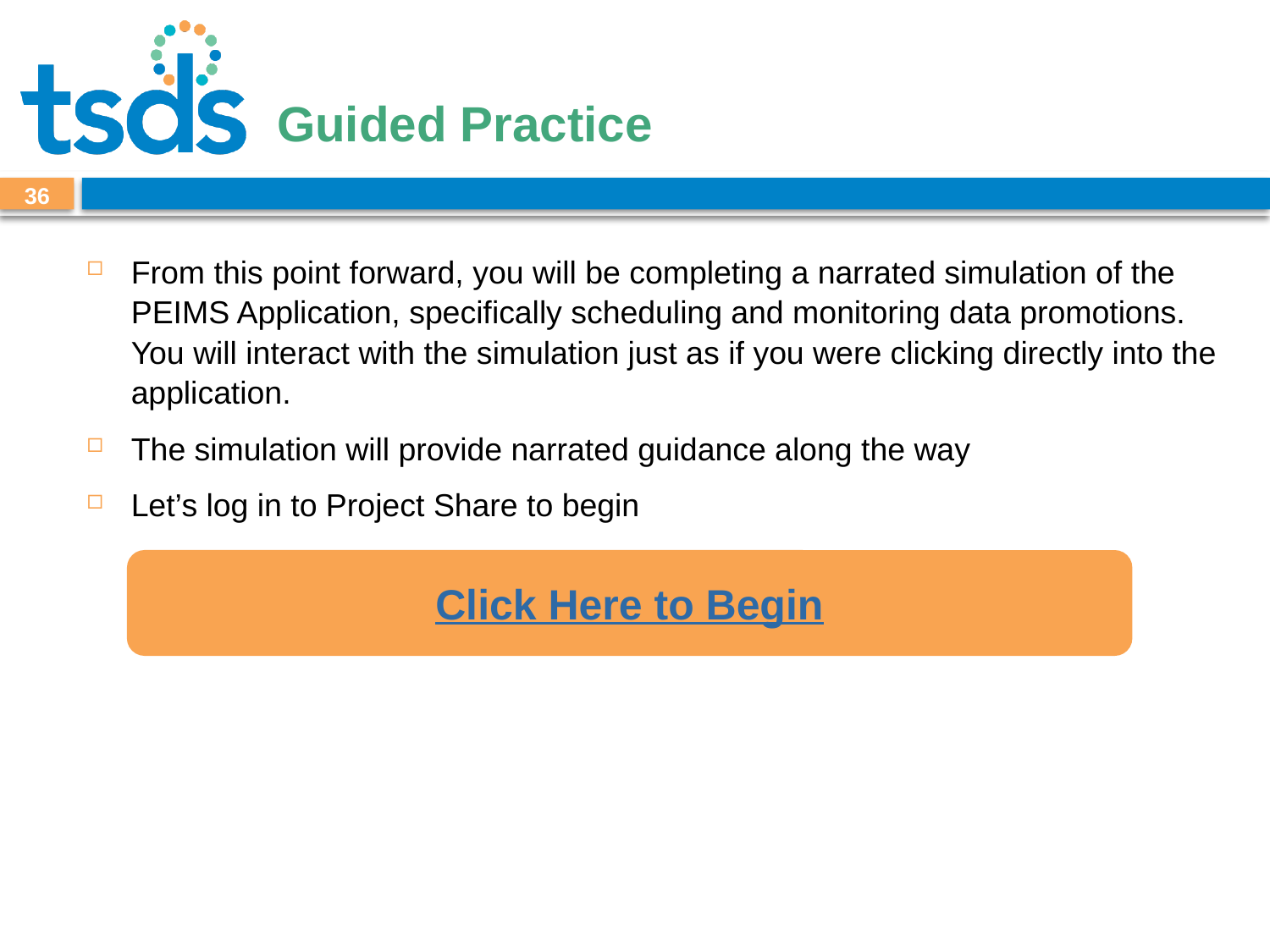

# Guided Practice
36
From this point forward, you will be completing a narrated simulation of the PEIMS Application, specifically scheduling and monitoring data promotions.  You will interact with the simulation just as if you were clicking directly into the application.
The simulation will provide narrated guidance along the way
Let’s log in to Project Share to begin

Click Here to Begin